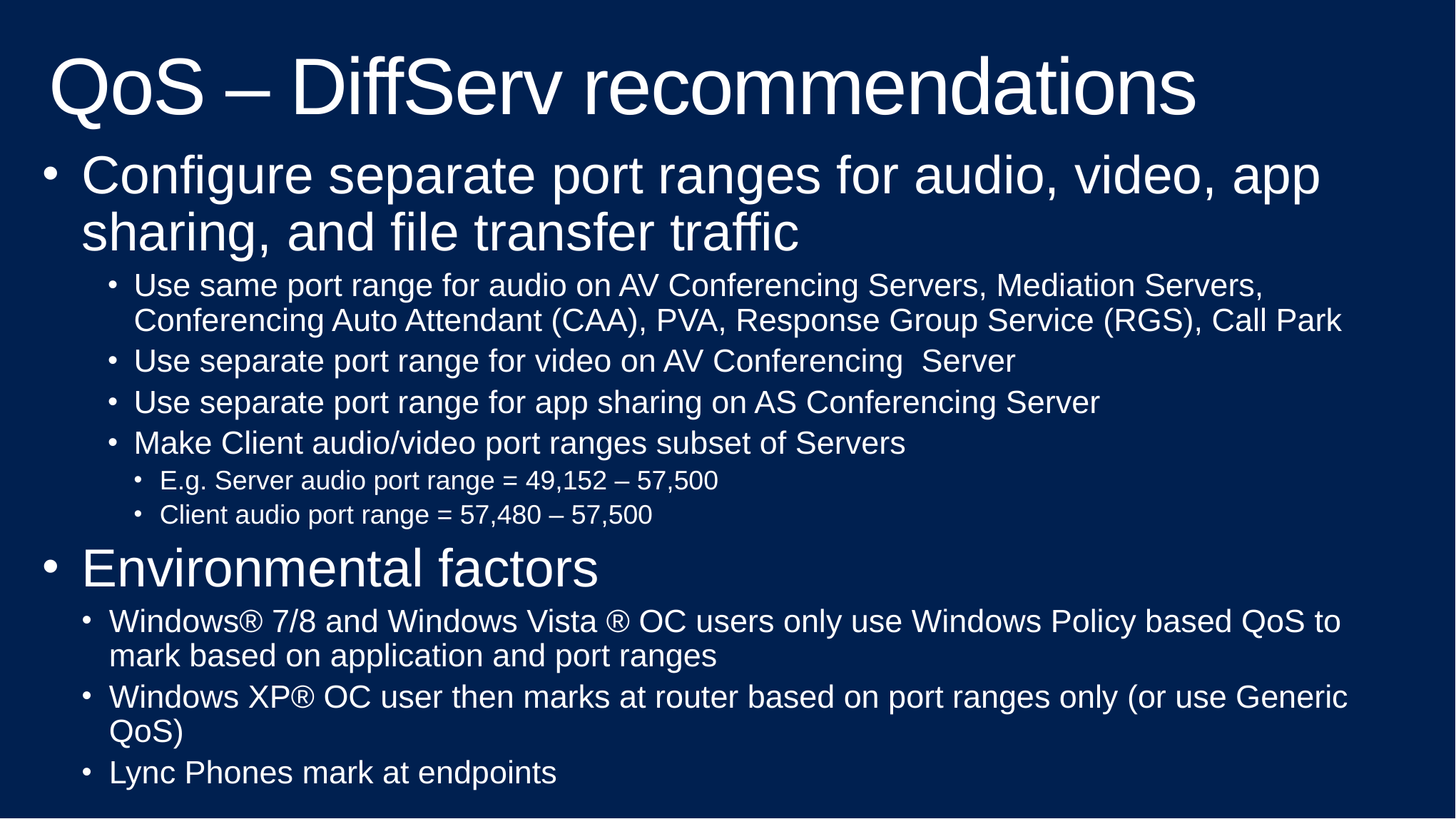

# QoS – DiffServ recommendations
Configure separate port ranges for audio, video, app sharing, and file transfer traffic
Use same port range for audio on AV Conferencing Servers, Mediation Servers, Conferencing Auto Attendant (CAA), PVA, Response Group Service (RGS), Call Park
Use separate port range for video on AV Conferencing  Server
Use separate port range for app sharing on AS Conferencing Server
Make Client audio/video port ranges subset of Servers
E.g. Server audio port range = 49,152 – 57,500
Client audio port range = 57,480 – 57,500
Environmental factors
Windows® 7/8 and Windows Vista ® OC users only use Windows Policy based QoS to mark based on application and port ranges
Windows XP® OC user then marks at router based on port ranges only (or use Generic QoS)
Lync Phones mark at endpoints